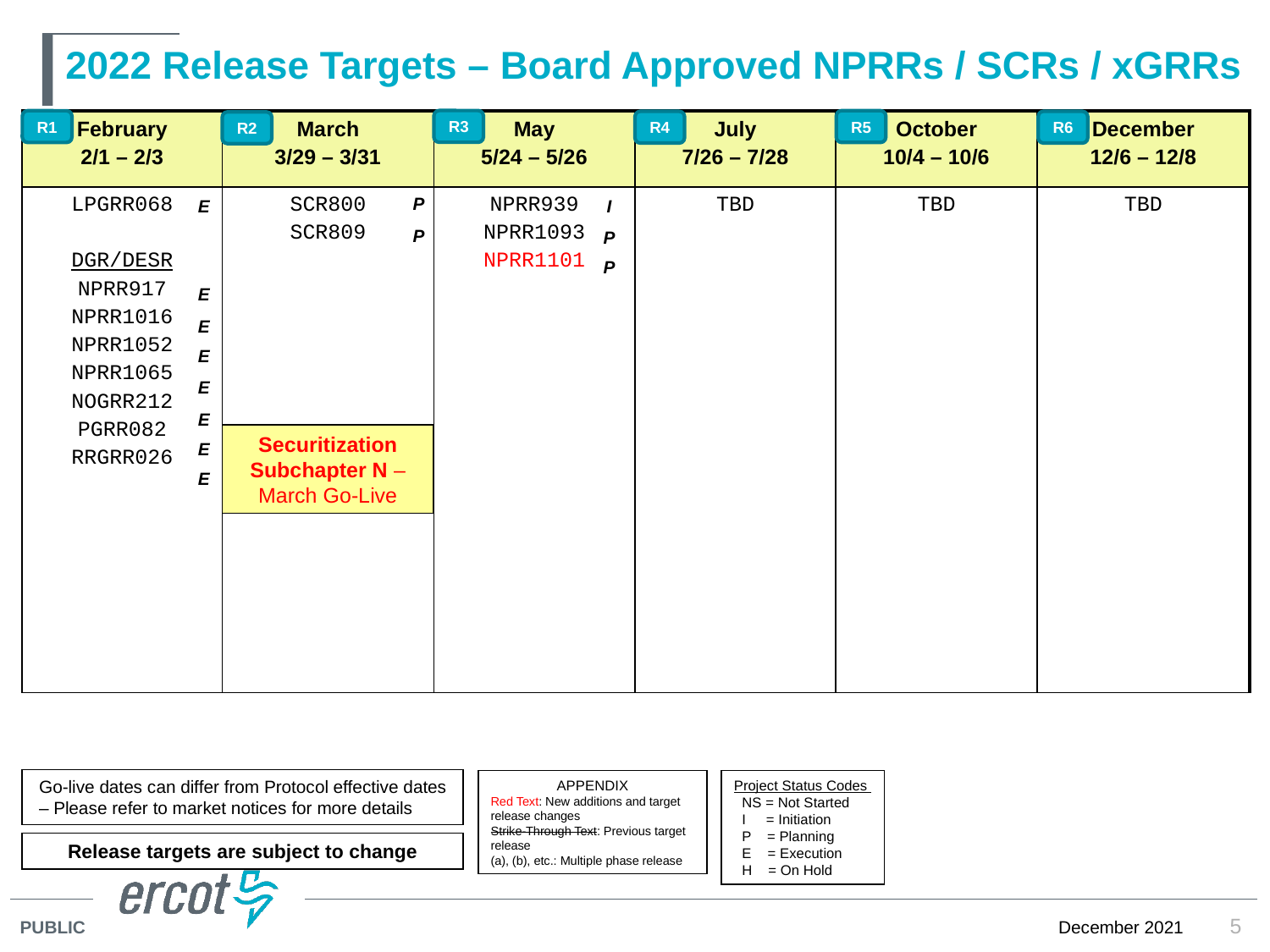

# 2022 Release Targets – Board Approved NPRRs / SCRs / xGRRs
R3
R5
R1
| February 2/1 – 2/3 | March 3/29 – 3/31 | May 5/24 – 5/26 | July 7/26 – 7/28 | October 10/4 – 10/6 | December 12/6 – 12/8 |
| --- | --- | --- | --- | --- | --- |
| LPGRR068 DGR/DESR NPRR917 NPRR1016 NPRR1052 NPRR1065 NOGRR212 PGRR082 RRGRR026 | SCR800 SCR809 | NPRR939 NPRR1093 NPRR1101 | TBD | TBD | TBD |
R4
R6
R2
P

P
E

E

E

E

E

E

E

E
I

P

P
Securitization Subchapter N – March Go-Live
Go-live dates can differ from Protocol effective dates – Please refer to market notices for more details
APPENDIX
Red Text: New additions and target release changes
Strike-Through Text: Previous target release
(a), (b), etc.: Multiple phase release
Project Status Codes
  NS = Not Started
  I     = Initiation
  P    = Planning
  E    = Execution
  H    = On Hold
Release targets are subject to change
5